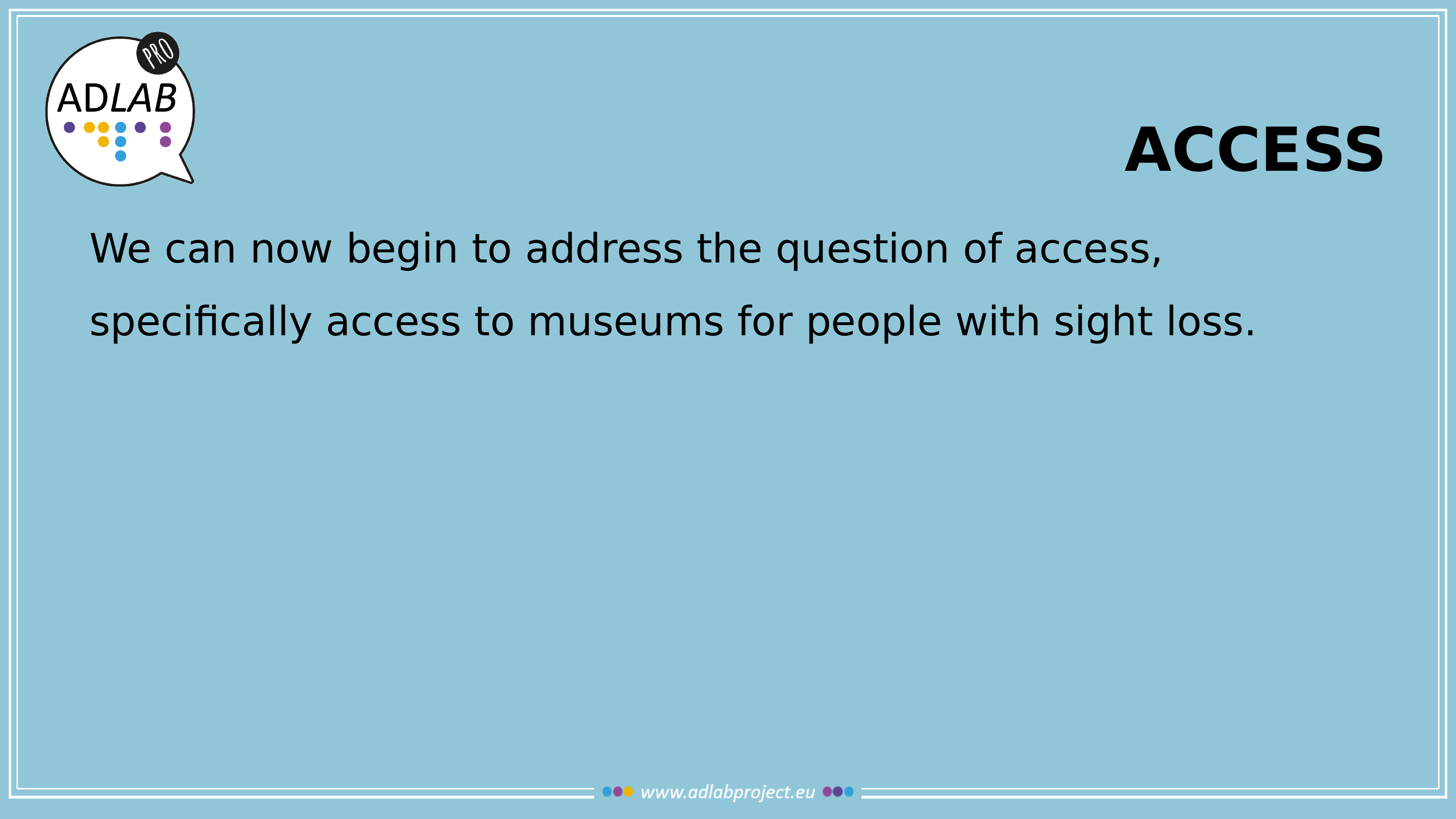

# ACCess
We can now begin to address the question of access, specifically access to museums for people with sight loss.